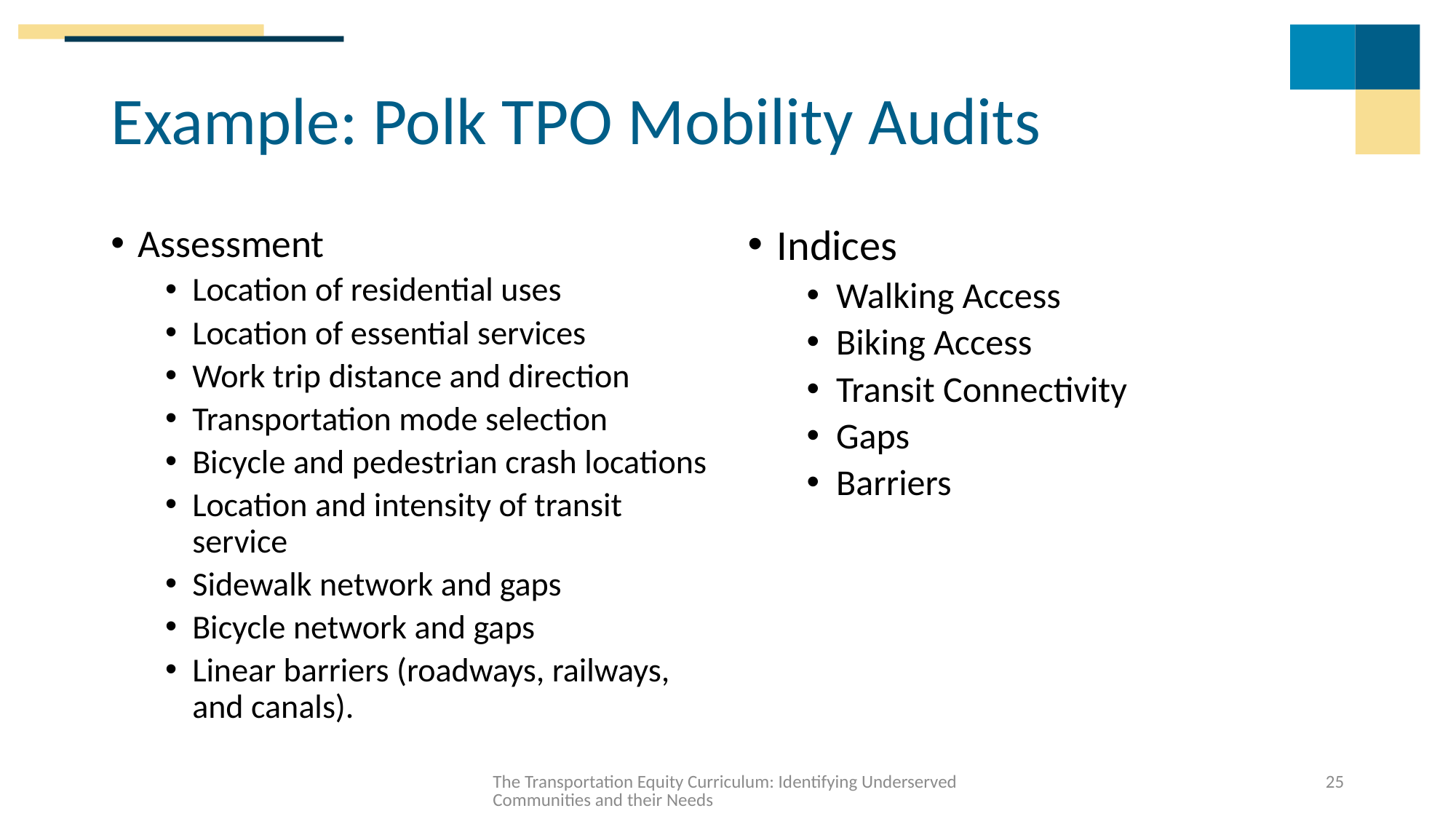

# Example: Polk TPO Mobility Audits
Assessment
Location of residential uses
Location of essential services
Work trip distance and direction
Transportation mode selection
Bicycle and pedestrian crash locations
Location and intensity of transit service
Sidewalk network and gaps
Bicycle network and gaps
Linear barriers (roadways, railways, and canals).
Indices
Walking Access
Biking Access
Transit Connectivity
Gaps
Barriers

The Transportation Equity Curriculum: Identifying Underserved Communities and their Needs
25